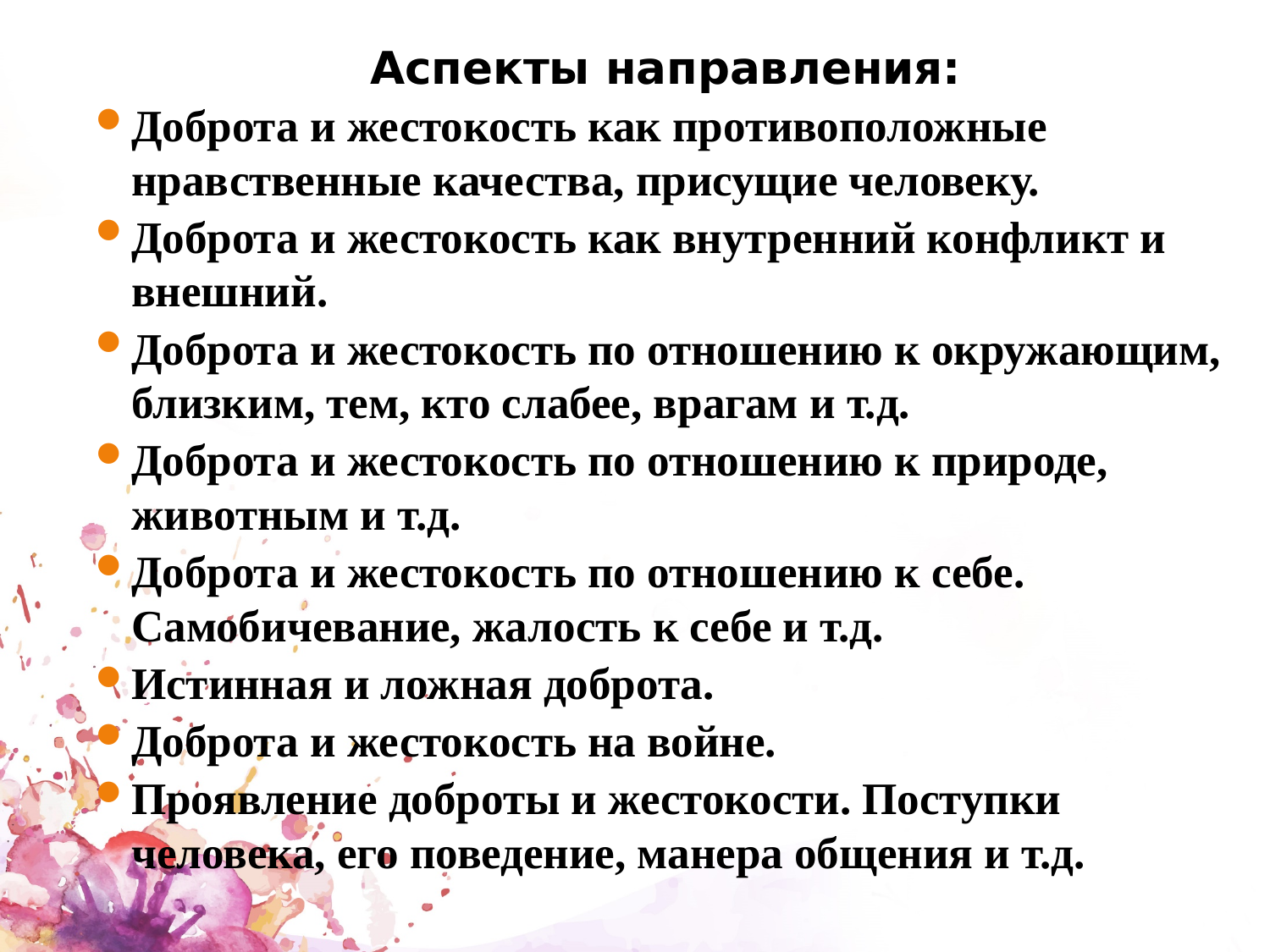

Аспекты направления:
Доброта и жестокость как противоположные нравственные качества, присущие человеку.
Доброта и жестокость как внутренний конфликт и внешний.
Доброта и жестокость по отношению к окружающим, близким, тем, кто слабее, врагам и т.д.
Доброта и жестокость по отношению к природе, животным и т.д.
Доброта и жестокость по отношению к себе. Самобичевание, жалость к себе и т.д.
Истинная и ложная доброта.
Доброта и жестокость на войне.
Проявление доброты и жестокости. Поступки человека, его поведение, манера общения и т.д.